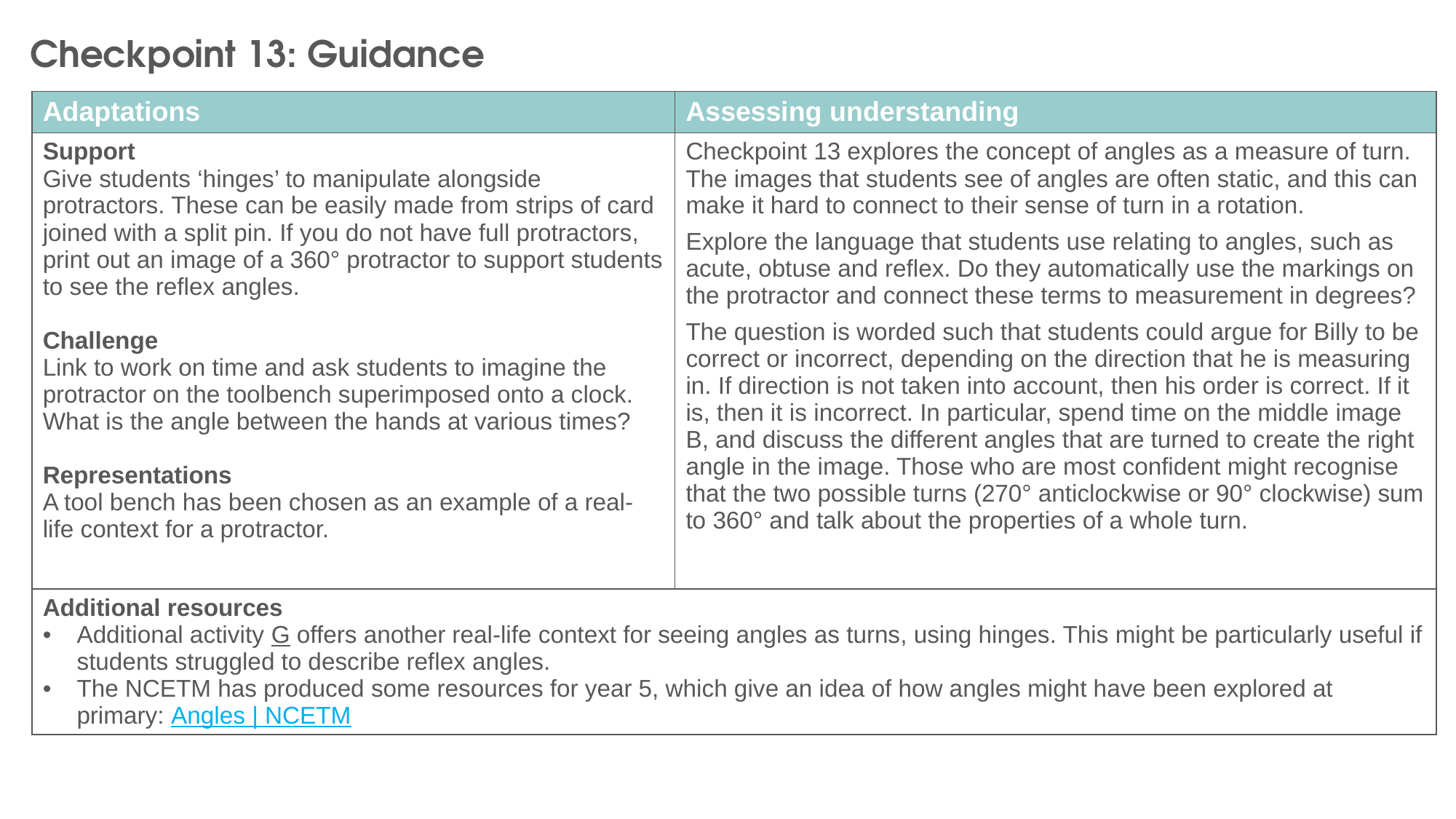

Checkpoint 13: Guidance
| Adaptations | Assessing understanding |
| --- | --- |
| Support Give students ‘hinges’ to manipulate alongside protractors. These can be easily made from strips of card joined with a split pin. If you do not have full protractors, print out an image of a 360° protractor to support students to see the reflex angles. Challenge Link to work on time and ask students to imagine the protractor on the toolbench superimposed onto a clock. What is the angle between the hands at various times? Representations A tool bench has been chosen as an example of a real-life context for a protractor. | Checkpoint 13 explores the concept of angles as a measure of turn. The images that students see of angles are often static, and this can make it hard to connect to their sense of turn in a rotation. Explore the language that students use relating to angles, such as acute, obtuse and reflex. Do they automatically use the markings on the protractor and connect these terms to measurement in degrees? The question is worded such that students could argue for Billy to be correct or incorrect, depending on the direction that he is measuring in. If direction is not taken into account, then his order is correct. If it is, then it is incorrect. In particular, spend time on the middle image B, and discuss the different angles that are turned to create the right angle in the image. Those who are most confident might recognise that the two possible turns (270° anticlockwise or 90° clockwise) sum to 360° and talk about the properties of a whole turn. |
| Additional resources Additional activity G offers another real-life context for seeing angles as turns, using hinges. This might be particularly useful if students struggled to describe reflex angles. The NCETM has produced some resources for year 5, which give an idea of how angles might have been explored at primary: Angles | NCETM |  |